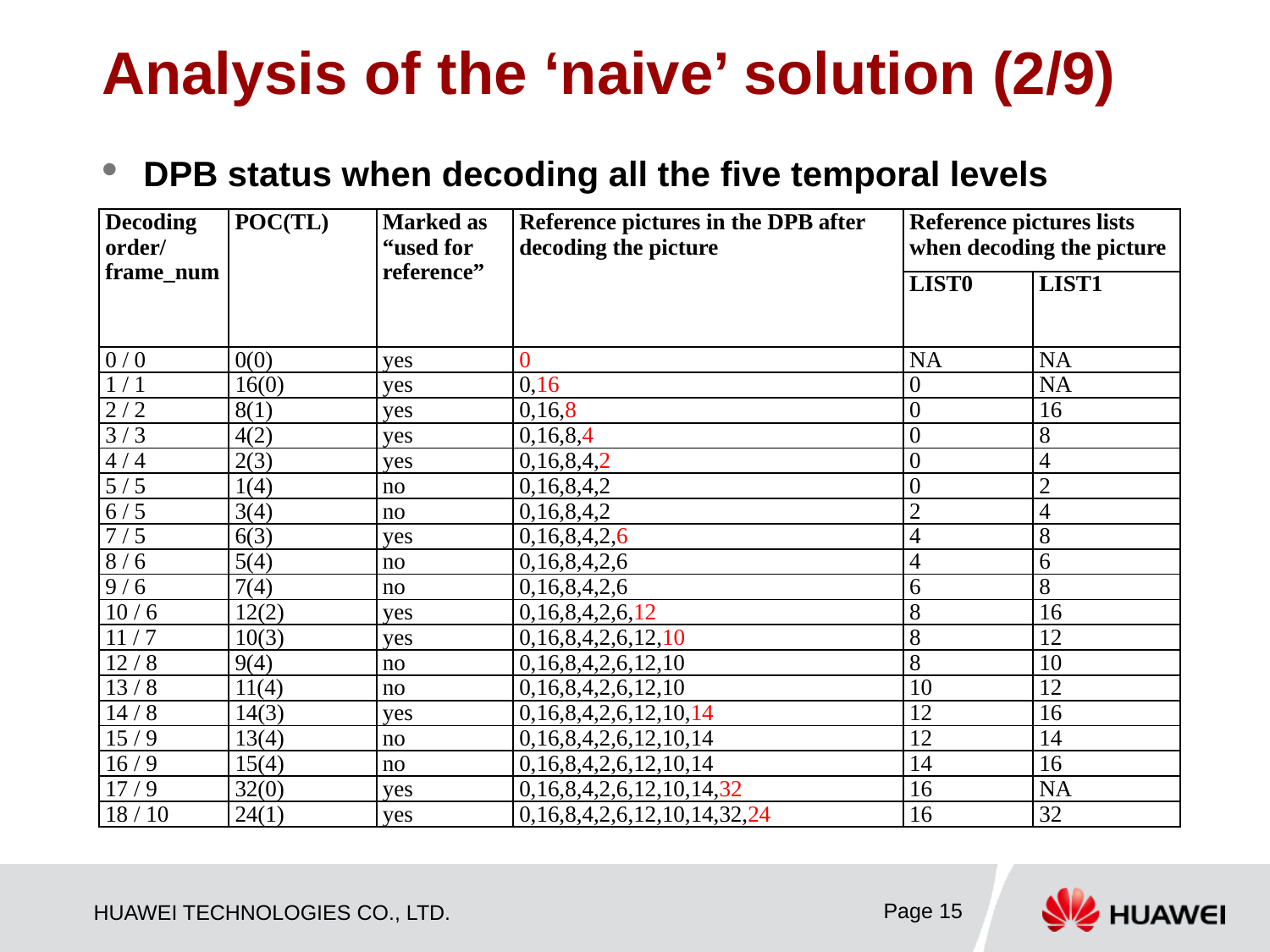

# Analysis of the ‘naive’ solution (2/9)
DPB status when decoding all the five temporal levels
| Decoding order/ frame\_num | POC(TL) | Marked as “used for reference” | Reference pictures in the DPB after decoding the picture | Reference pictures lists when decoding the picture |  |
| --- | --- | --- | --- | --- | --- |
|  |  |  |  | LIST0 | LIST1 |
| 0 / 0 | 0(0) | yes | 0 | NA | NA |
| 1 / 1 | 16(0) | yes | 0,16 | 0 | NA |
| 2 / 2 | 8(1) | yes | 0,16,8 | 0 | 16 |
| 3 / 3 | 4(2) | yes | 0,16,8,4 | 0 | 8 |
| 4 / 4 | 2(3) | yes | 0,16,8,4,2 | 0 | 4 |
| 5 / 5 | 1(4) | no | 0,16,8,4,2 | 0 | 2 |
| 6 / 5 | 3(4) | no | 0,16,8,4,2 | 2 | 4 |
| 7 / 5 | 6(3) | yes | 0,16,8,4,2,6 | 4 | 8 |
| 8 / 6 | 5(4) | no | 0,16,8,4,2,6 | 4 | 6 |
| 9 / 6 | 7(4) | no | 0,16,8,4,2,6 | 6 | 8 |
| 10 / 6 | 12(2) | yes | 0,16,8,4,2,6,12 | 8 | 16 |
| 11 / 7 | 10(3) | yes | 0,16,8,4,2,6,12,10 | 8 | 12 |
| 12 / 8 | 9(4) | no | 0,16,8,4,2,6,12,10 | 8 | 10 |
| 13 / 8 | 11(4) | no | 0,16,8,4,2,6,12,10 | 10 | 12 |
| 14 / 8 | 14(3) | yes | 0,16,8,4,2,6,12,10,14 | 12 | 16 |
| 15 / 9 | 13(4) | no | 0,16,8,4,2,6,12,10,14 | 12 | 14 |
| 16 / 9 | 15(4) | no | 0,16,8,4,2,6,12,10,14 | 14 | 16 |
| 17 / 9 | 32(0) | yes | 0,16,8,4,2,6,12,10,14,32 | 16 | NA |
| 18 / 10 | 24(1) | yes | 0,16,8,4,2,6,12,10,14,32,24 | 16 | 32 |
Page 15